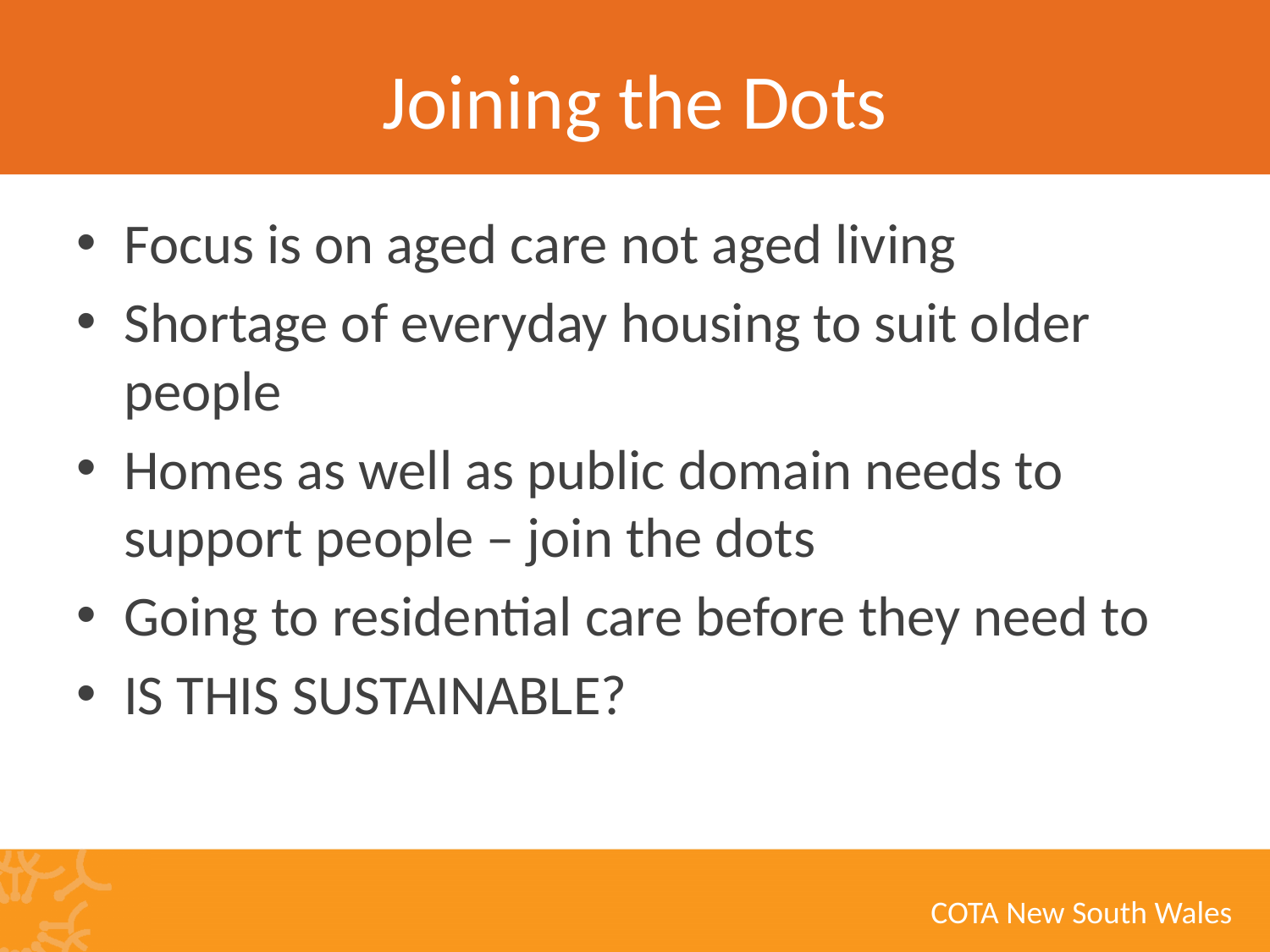

# Joining the Dots
Focus is on aged care not aged living
Shortage of everyday housing to suit older people
Homes as well as public domain needs to support people – join the dots
Going to residential care before they need to
IS THIS SUSTAINABLE?